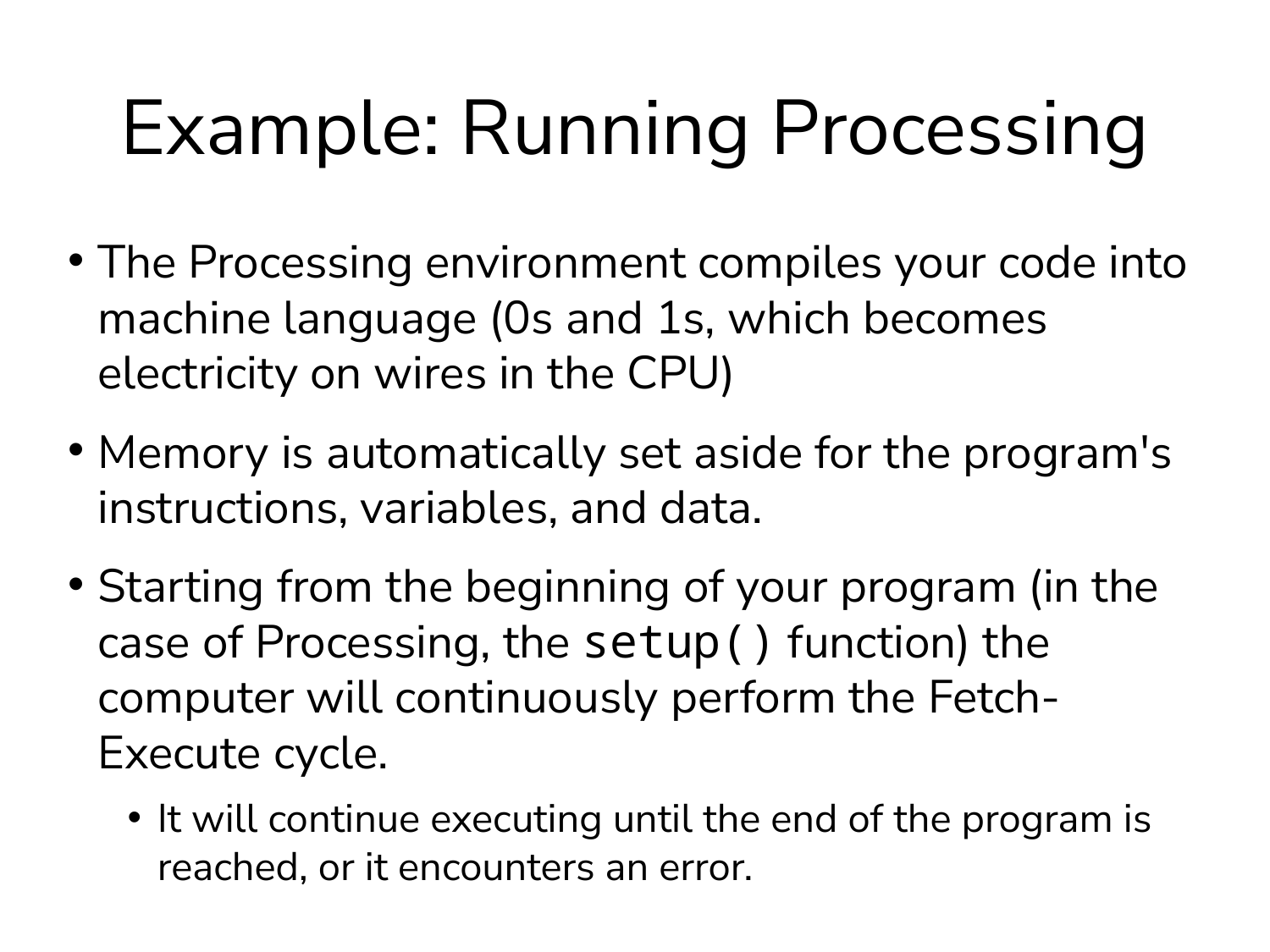

# Example: Running Processing
The Processing environment compiles your code into machine language (0s and 1s, which becomes electricity on wires in the CPU)
Memory is automatically set aside for the program's instructions, variables, and data.
Starting from the beginning of your program (in the case of Processing, the setup() function) the computer will continuously perform the Fetch-Execute cycle.
It will continue executing until the end of the program is reached, or it encounters an error.